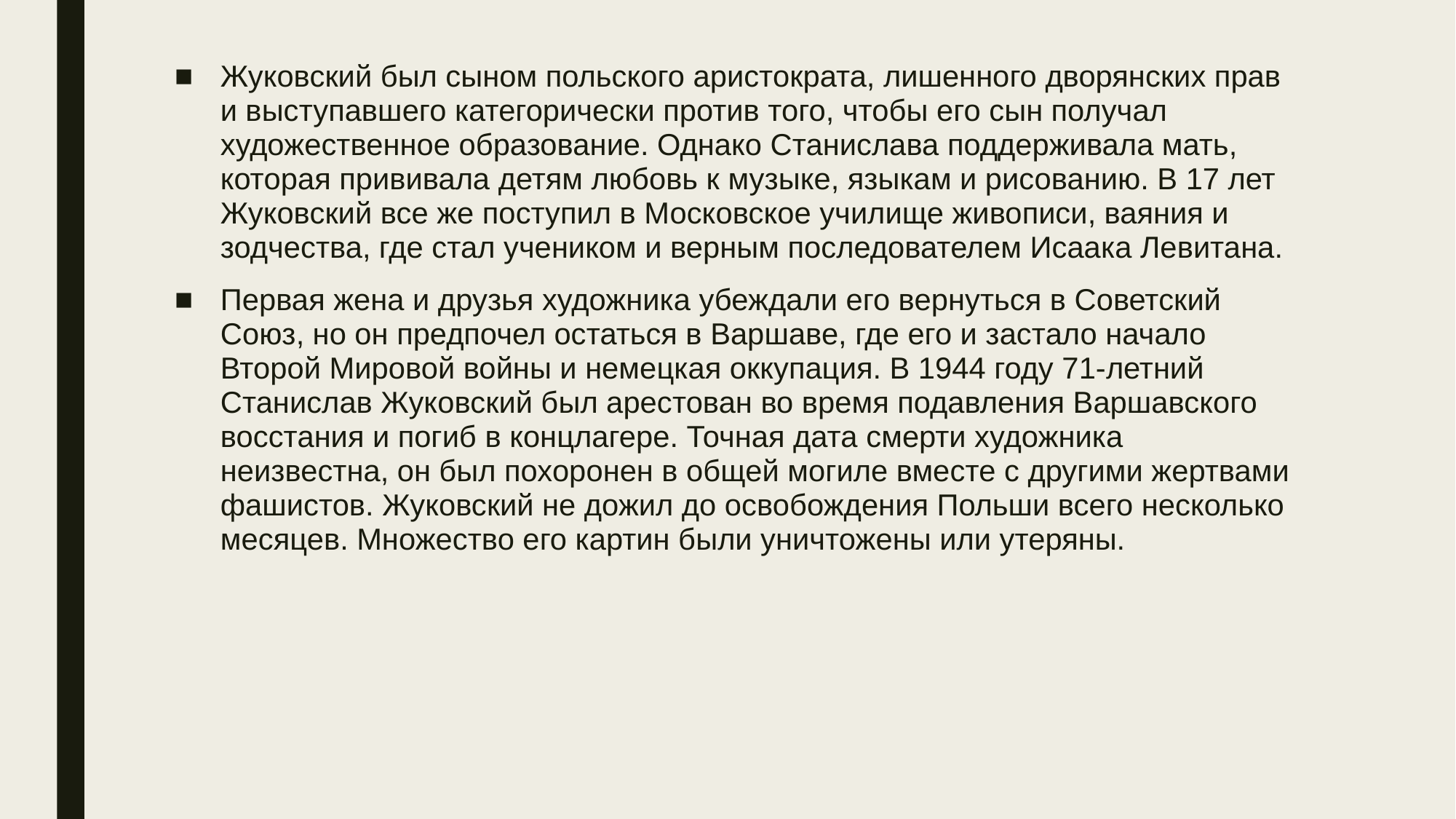

Жуковский был сыном польского аристократа, лишенного дворянских прав и выступавшего категорически против того, чтобы его сын получал художественное образование. Однако Станислава поддерживала мать, которая прививала детям любовь к музыке, языкам и рисованию. В 17 лет Жуковский все же поступил в Московское училище живописи, ваяния и зодчества, где стал учеником и верным последователем Исаака Левитана.
Первая жена и друзья художника убеждали его вернуться в Советский Союз, но он предпочел остаться в Варшаве, где его и застало начало Второй Мировой войны и немецкая оккупация. В 1944 году 71-летний Станислав Жуковский был арестован во время подавления Варшавского восстания и погиб в концлагере. Точная дата смерти художника неизвестна, он был похоронен в общей могиле вместе с другими жертвами фашистов. Жуковский не дожил до освобождения Польши всего несколько месяцев. Множество его картин были уничтожены или утеряны.